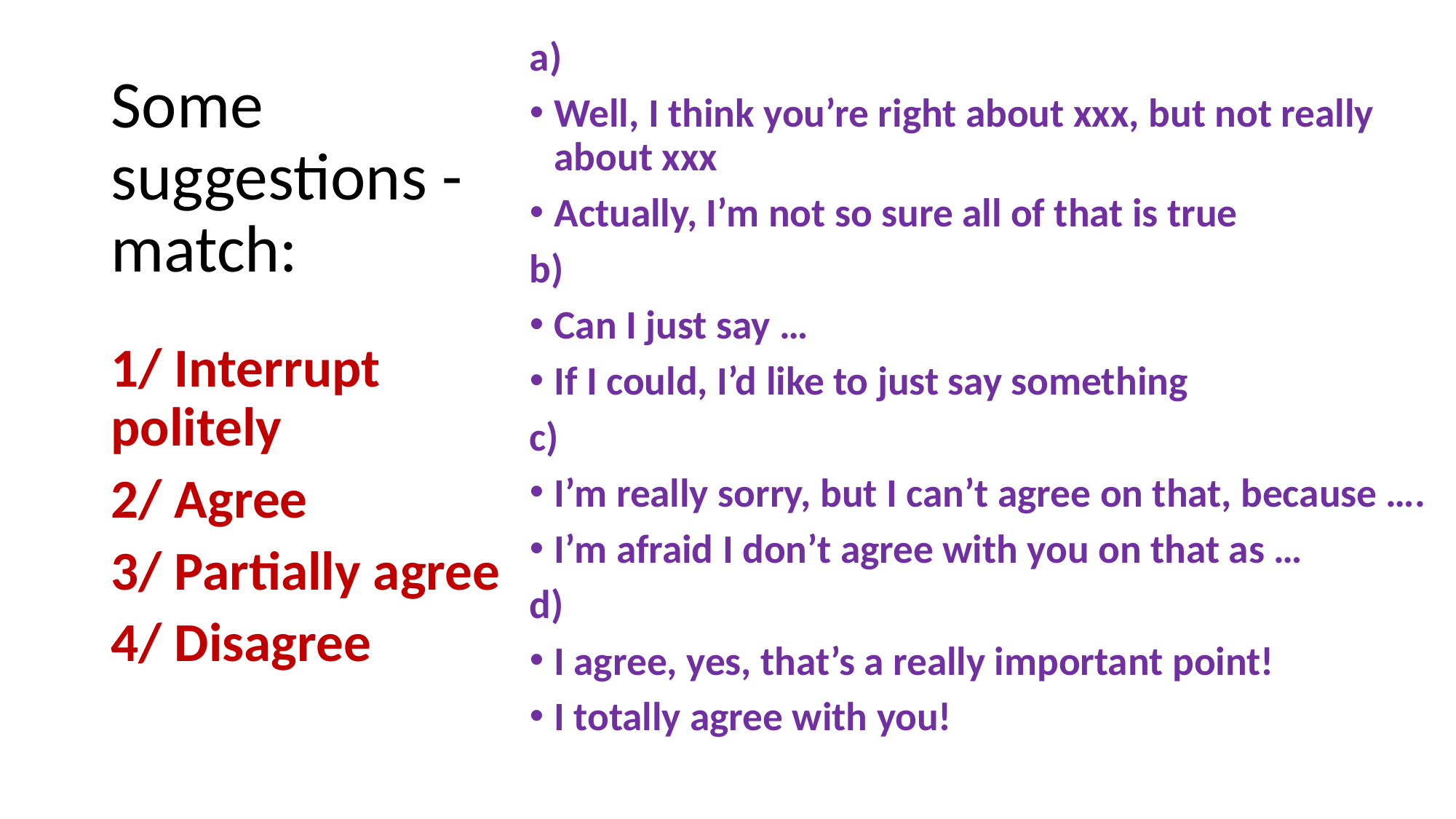

a)
Well, I think you’re right about xxx, but not really about xxx
Actually, I’m not so sure all of that is true
b)
Can I just say …
If I could, I’d like to just say something
c)
I’m really sorry, but I can’t agree on that, because ….
I’m afraid I don’t agree with you on that as …
d)
I agree, yes, that’s a really important point!
I totally agree with you!

# Some suggestions - match:
1/ Interrupt politely
2/ Agree
3/ Partially agree
4/ Disagree